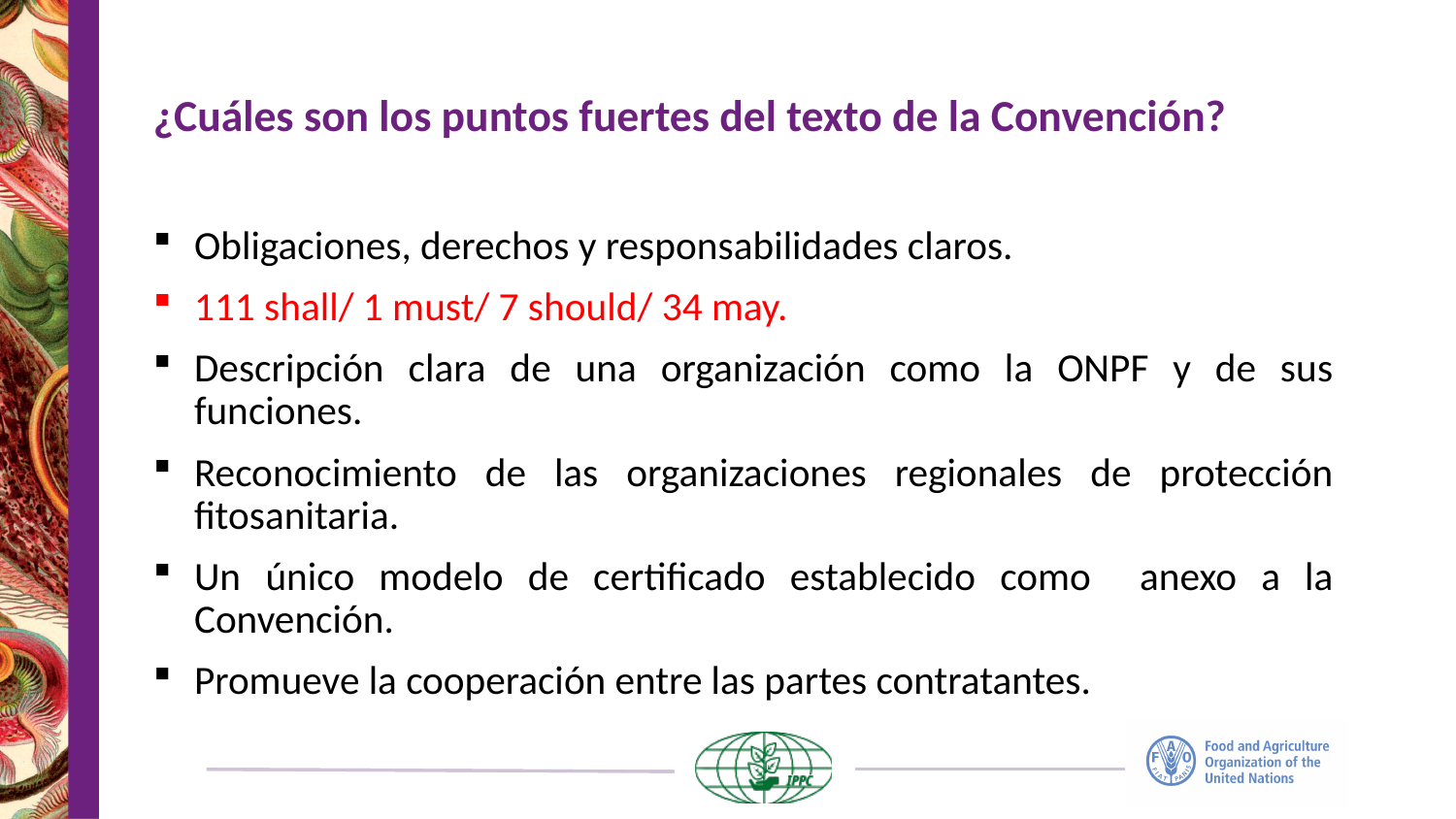

# ¿Cuáles son los puntos fuertes del texto de la Convención?
Obligaciones, derechos y responsabilidades claros.
111 shall/ 1 must/ 7 should/ 34 may.
Descripción clara de una organización como la ONPF y de sus funciones.
Reconocimiento de las organizaciones regionales de protección fitosanitaria.
Un único modelo de certificado establecido como  anexo a la Convención.
Promueve la cooperación entre las partes contratantes.